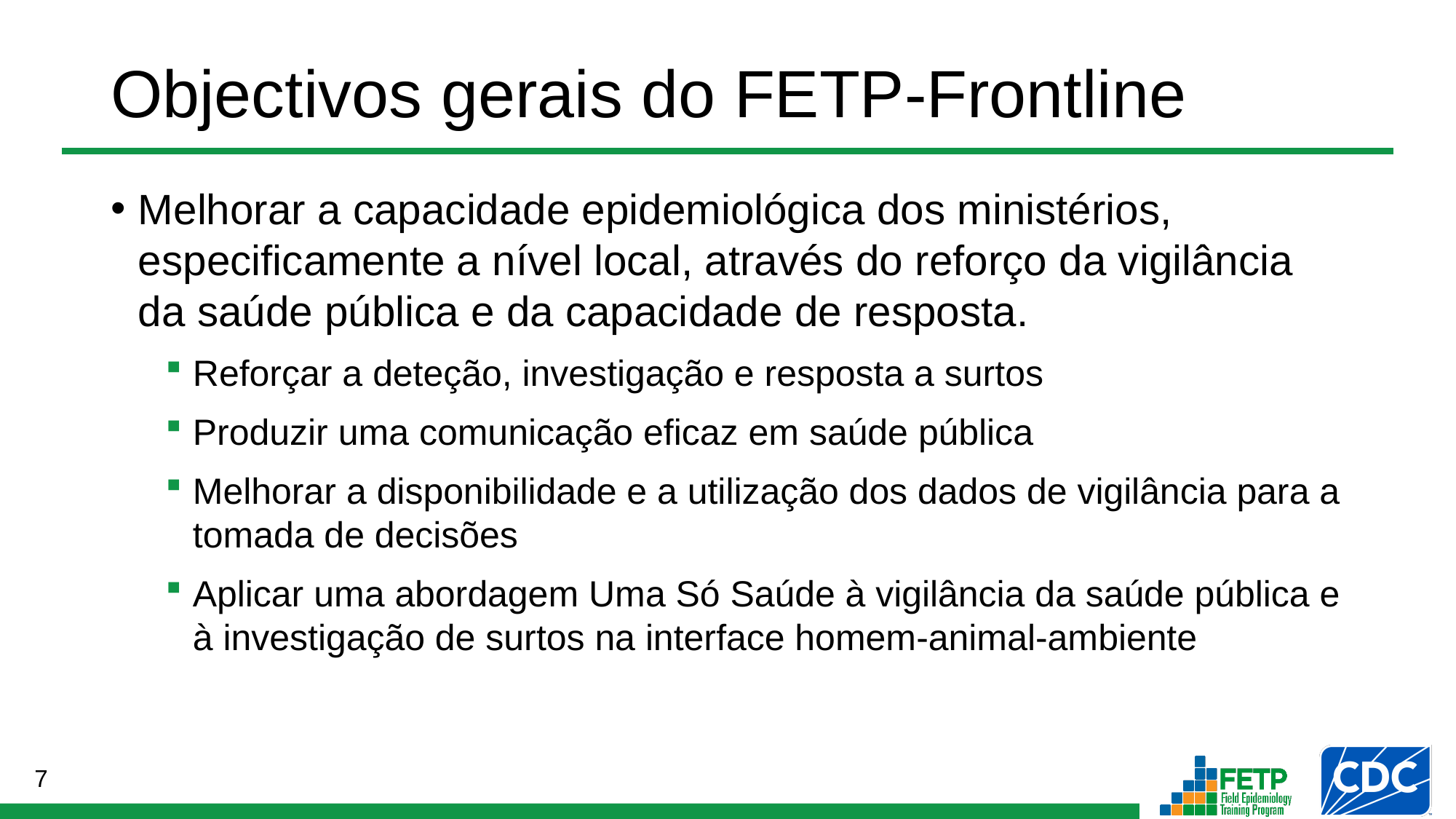

# Objectivos gerais do FETP-Frontline
Melhorar a capacidade epidemiológica dos ministérios, especificamente a nível local, através do reforço da vigilância da saúde pública e da capacidade de resposta.
Reforçar a deteção, investigação e resposta a surtos
Produzir uma comunicação eficaz em saúde pública
Melhorar a disponibilidade e a utilização dos dados de vigilância para a tomada de decisões
Aplicar uma abordagem Uma Só Saúde à vigilância da saúde pública e à investigação de surtos na interface homem-animal-ambiente